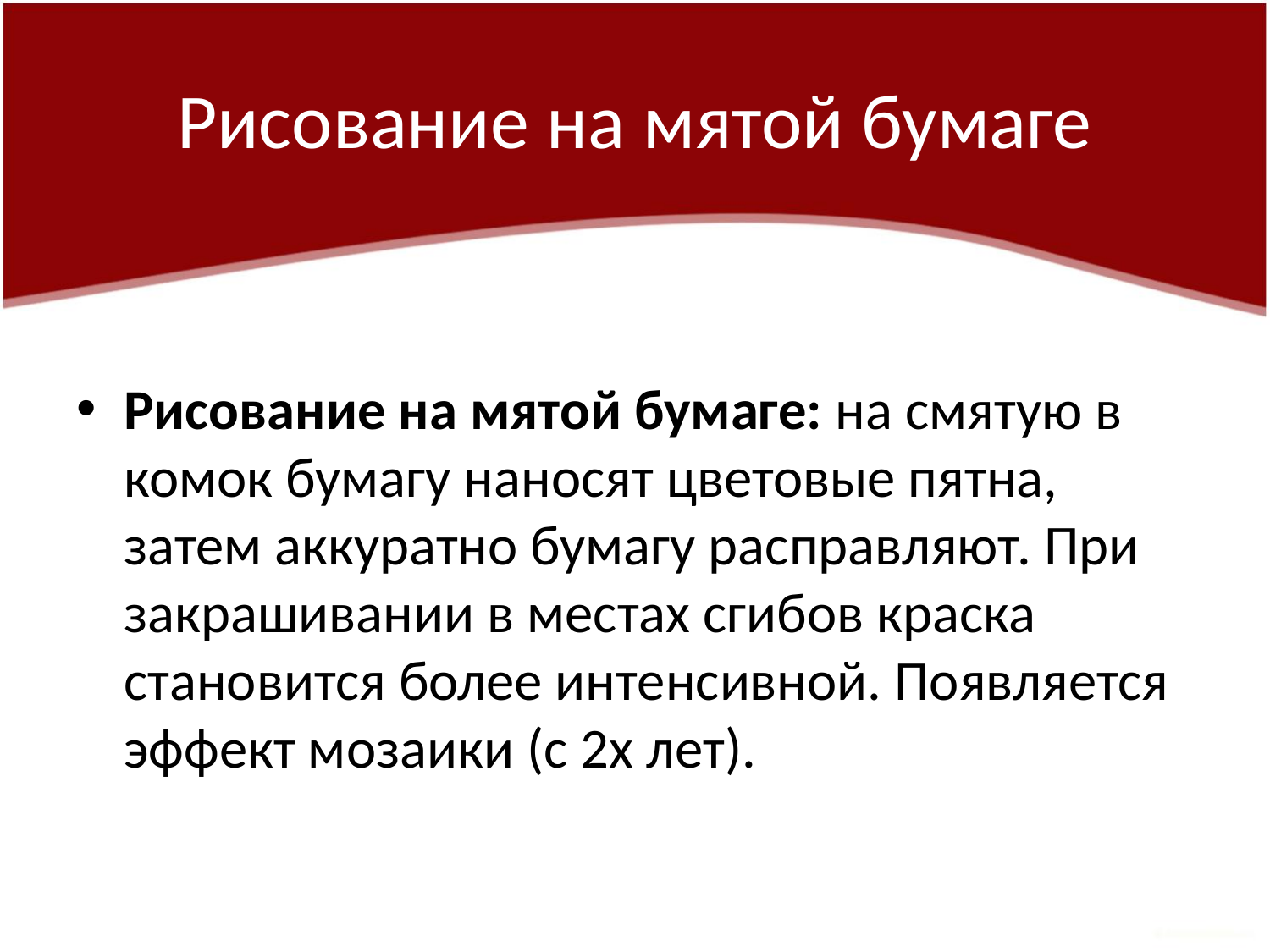

# Рисование на мятой бумаге
Рисование на мятой бумаге: на смятую в комок бумагу наносят цветовые пятна, затем аккуратно бумагу расправляют. При закрашивании в местах сгибов краска становится более интенсивной. Появляется эффект мозаики (с 2х лет).